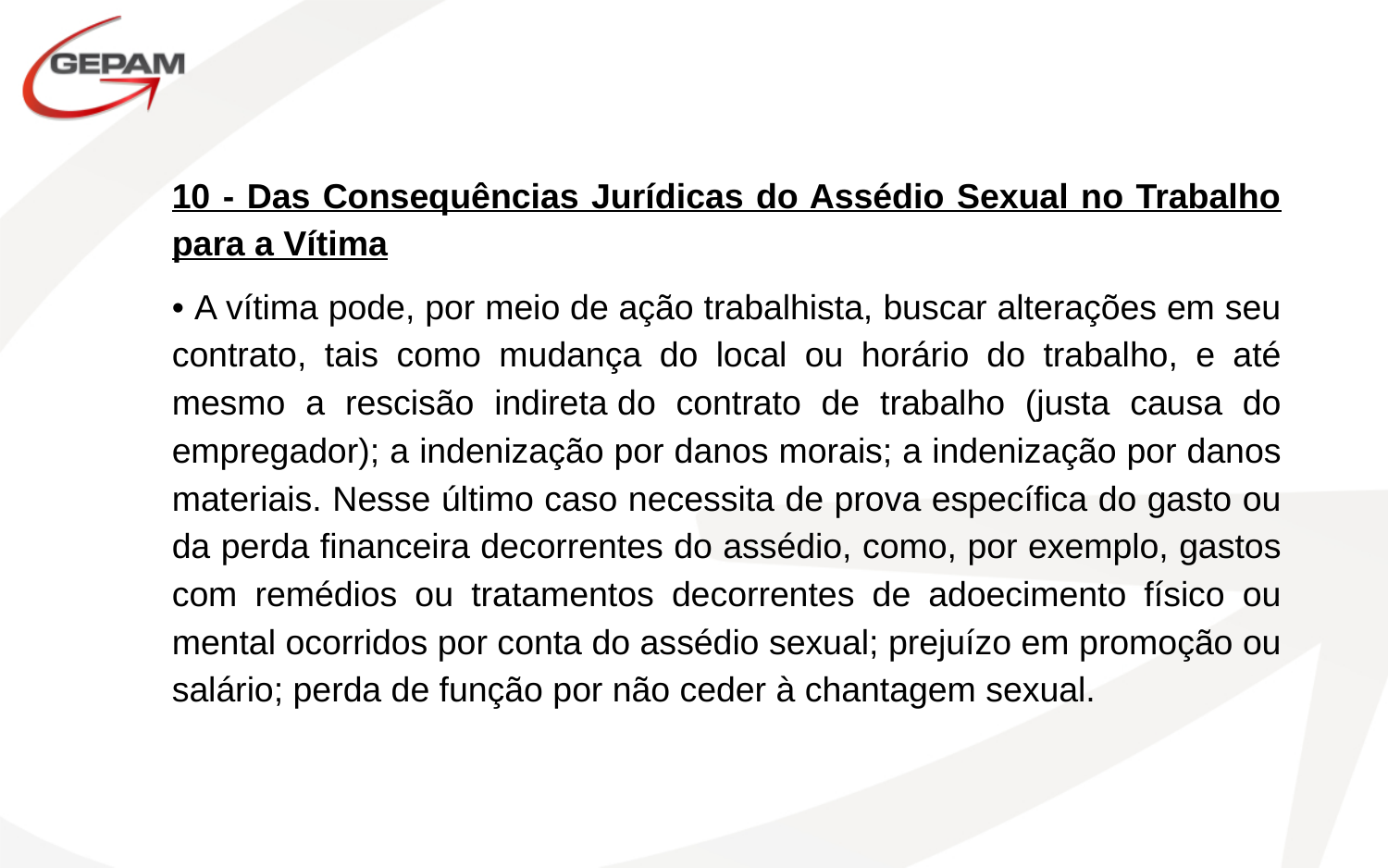

10 - Das Consequências Jurídicas do Assédio Sexual no Trabalho para a Vítima
• A vítima pode, por meio de ação trabalhista, buscar alterações em seu contrato, tais como mudança do local ou horário do trabalho, e até mesmo a rescisão indireta do contrato de trabalho (justa causa do empregador); a indenização por danos morais; a indenização por danos materiais. Nesse último caso necessita de prova específica do gasto ou da perda financeira decorrentes do assédio, como, por exemplo, gastos com remédios ou tratamentos decorrentes de adoecimento físico ou mental ocorridos por conta do assédio sexual; prejuízo em promoção ou salário; perda de função por não ceder à chantagem sexual.